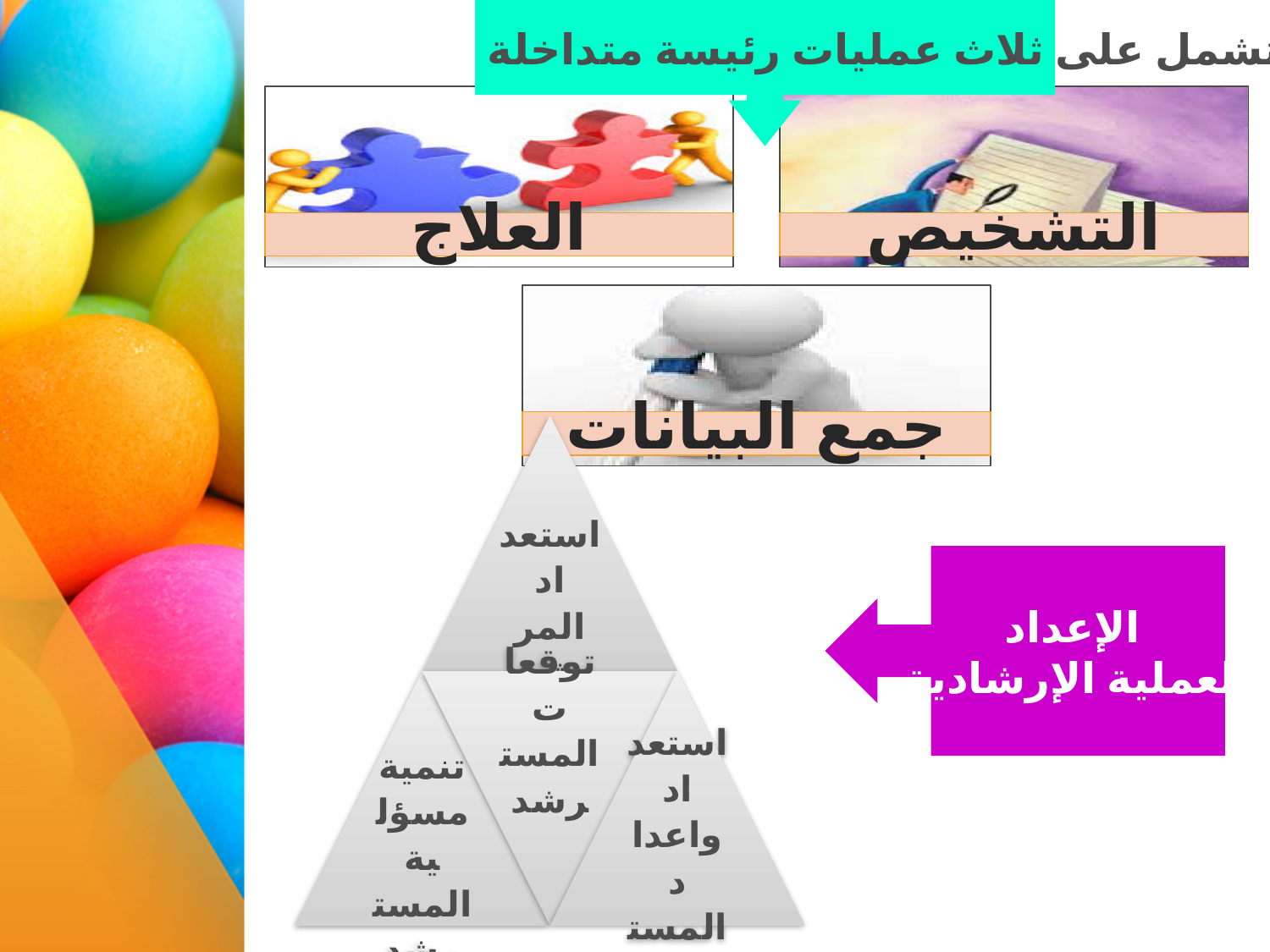

تشمل على ثلاث عمليات رئيسة متداخلة:
التشخيص
جمع البيانات

الإعداد
العملية الإرشادية